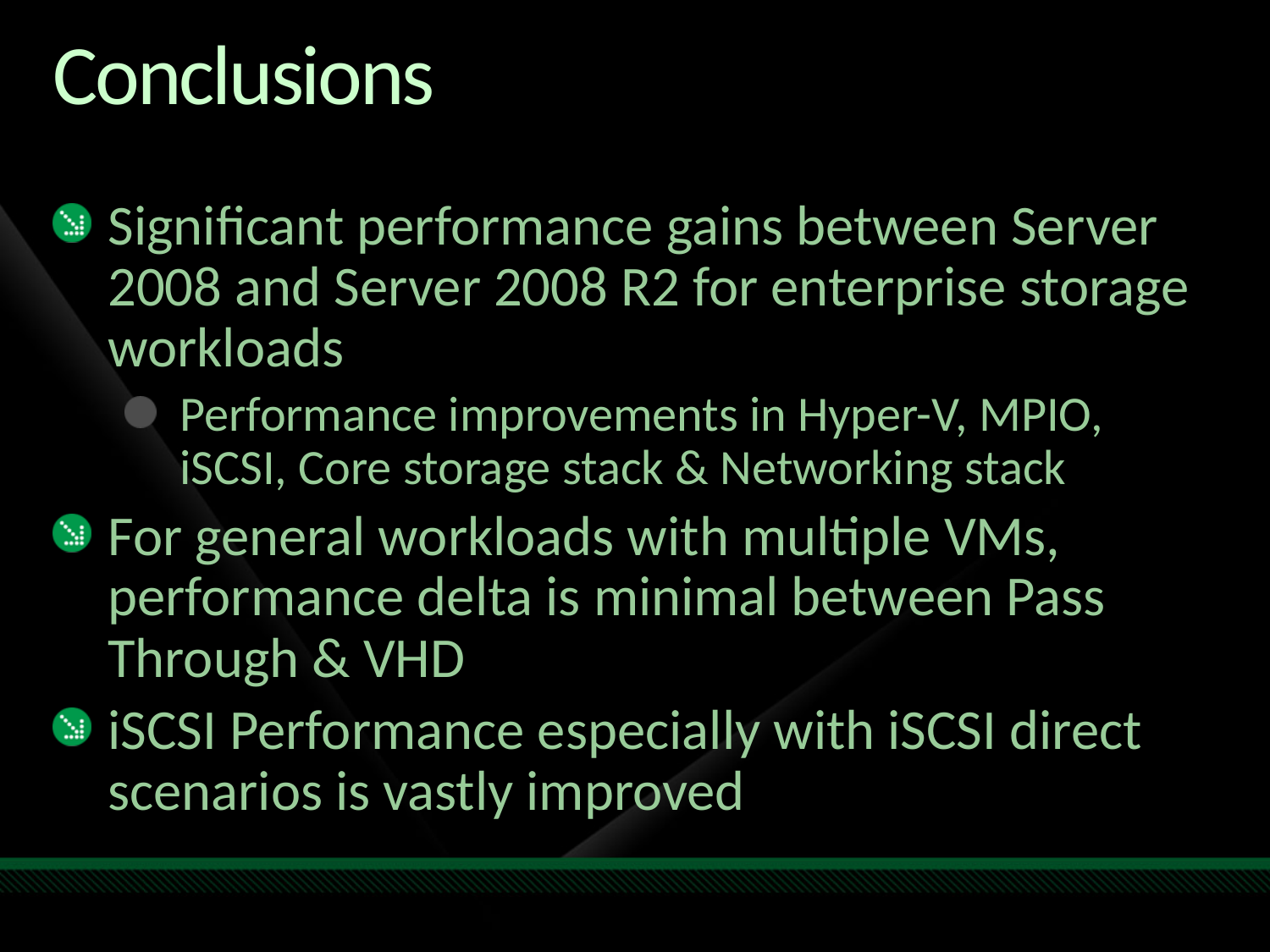

# Conclusions
Significant performance gains between Server 2008 and Server 2008 R2 for enterprise storage workloads
Performance improvements in Hyper-V, MPIO, iSCSI, Core storage stack & Networking stack
For general workloads with multiple VMs, performance delta is minimal between Pass Through & VHD
iSCSI Performance especially with iSCSI direct scenarios is vastly improved